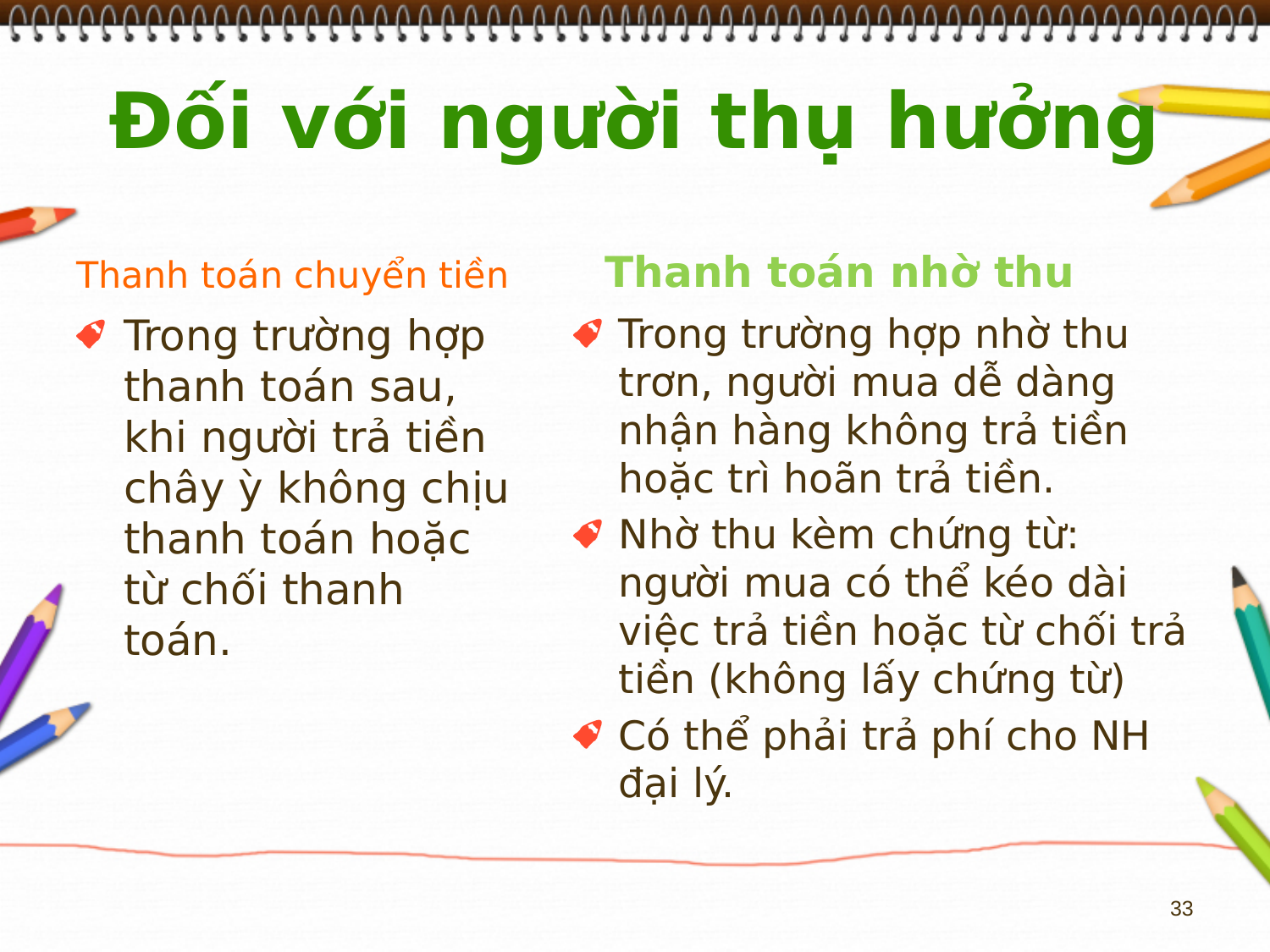

# Đối với người thụ hưởng
Thanh toán chuyển tiền
Thanh toán nhờ thu
Trong trường hợp thanh toán sau, khi người trả tiền chây ỳ không chịu thanh toán hoặc từ chối thanh toán.
Trong trường hợp nhờ thu trơn, người mua dễ dàng nhận hàng không trả tiền hoặc trì hoãn trả tiền.
Nhờ thu kèm chứng từ: người mua có thể kéo dài việc trả tiền hoặc từ chối trả tiền (không lấy chứng từ)
Có thể phải trả phí cho NH đại lý.
33